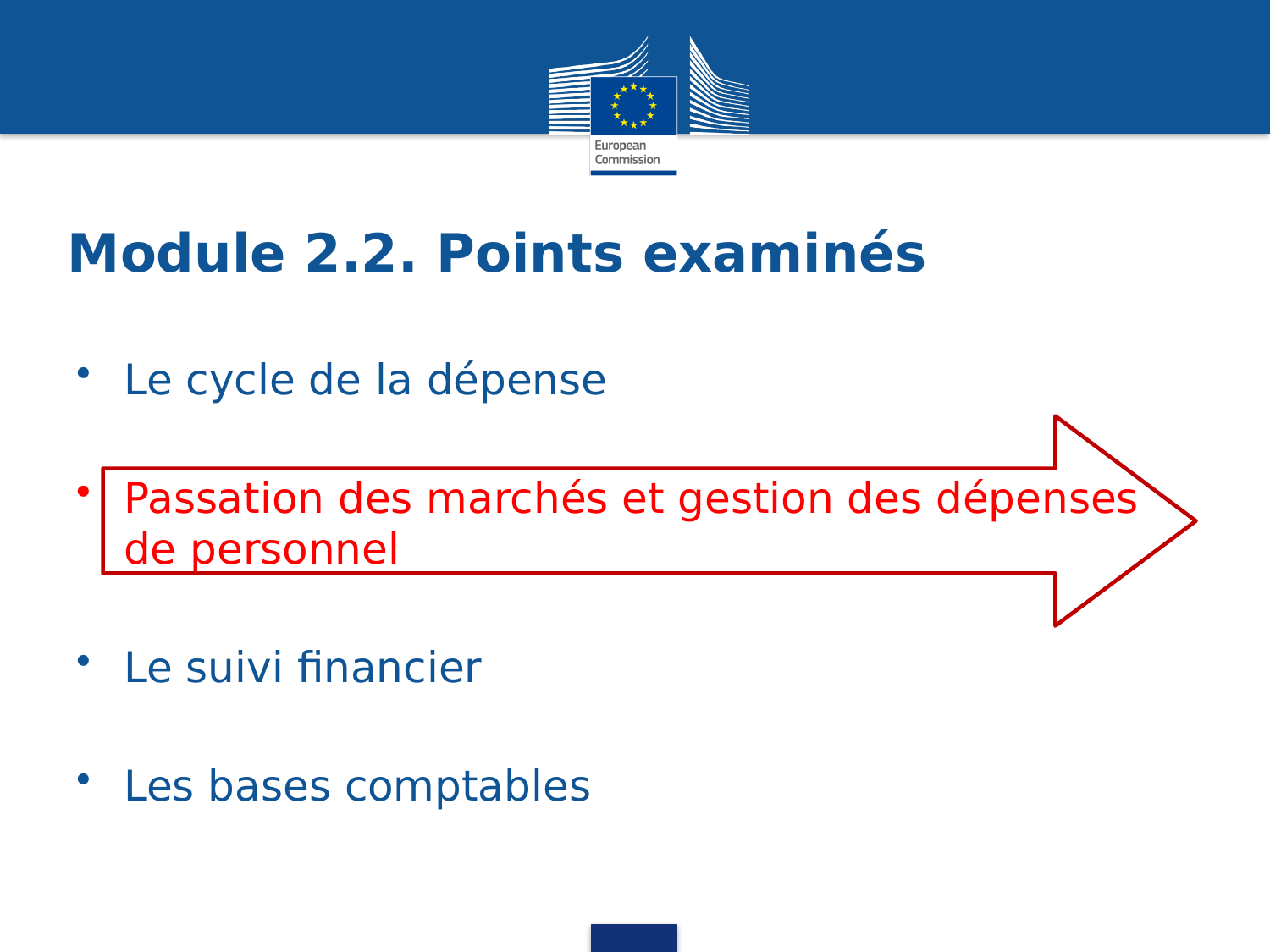

# Module 2.2. Points examinés
Le cycle de la dépense

Passation des marchés et gestion des dépenses de personnel

Le suivi financier

Les bases comptables